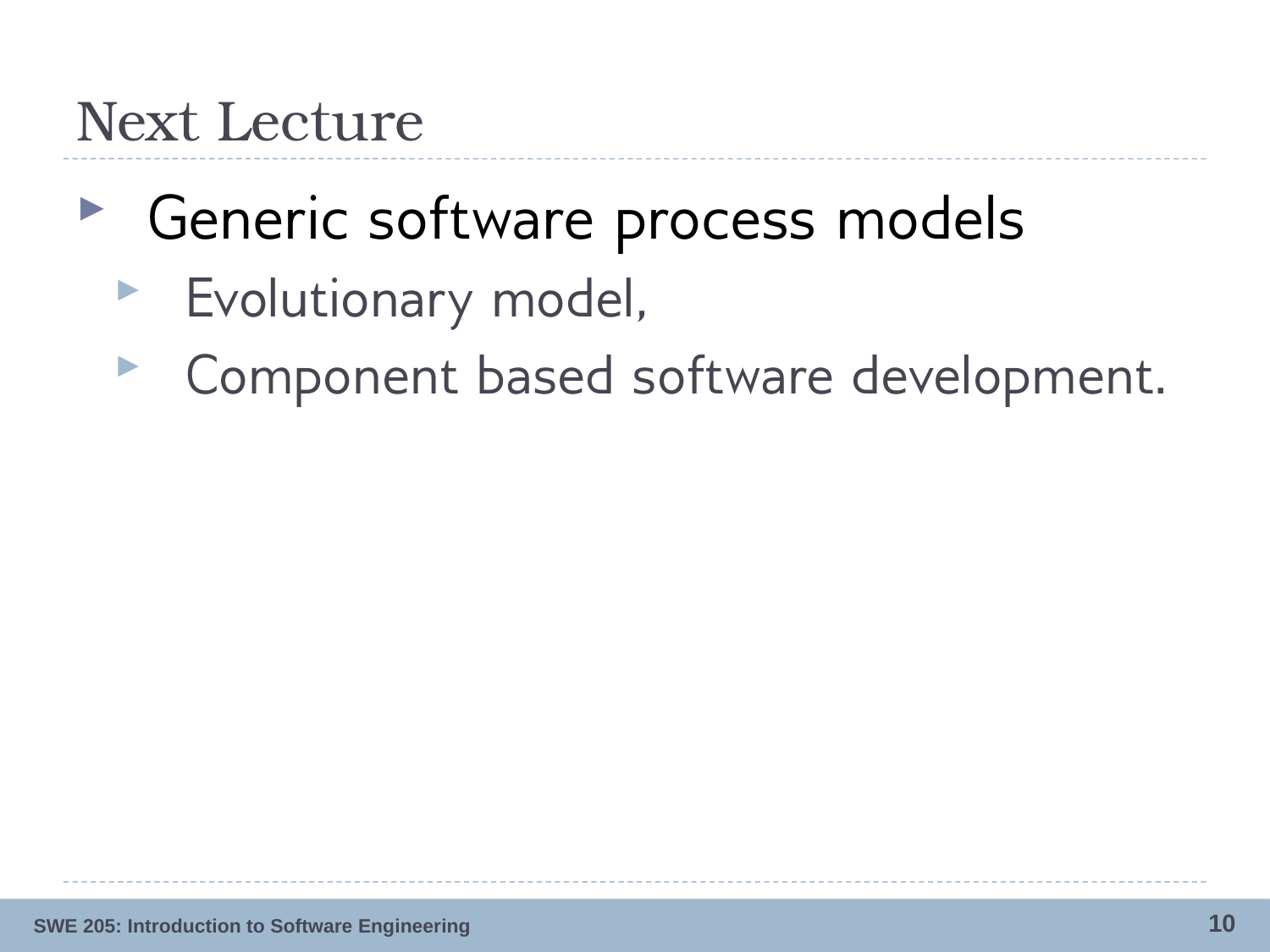

# Next Lecture
Generic software process models
Evolutionary model,
Component based software development.

10